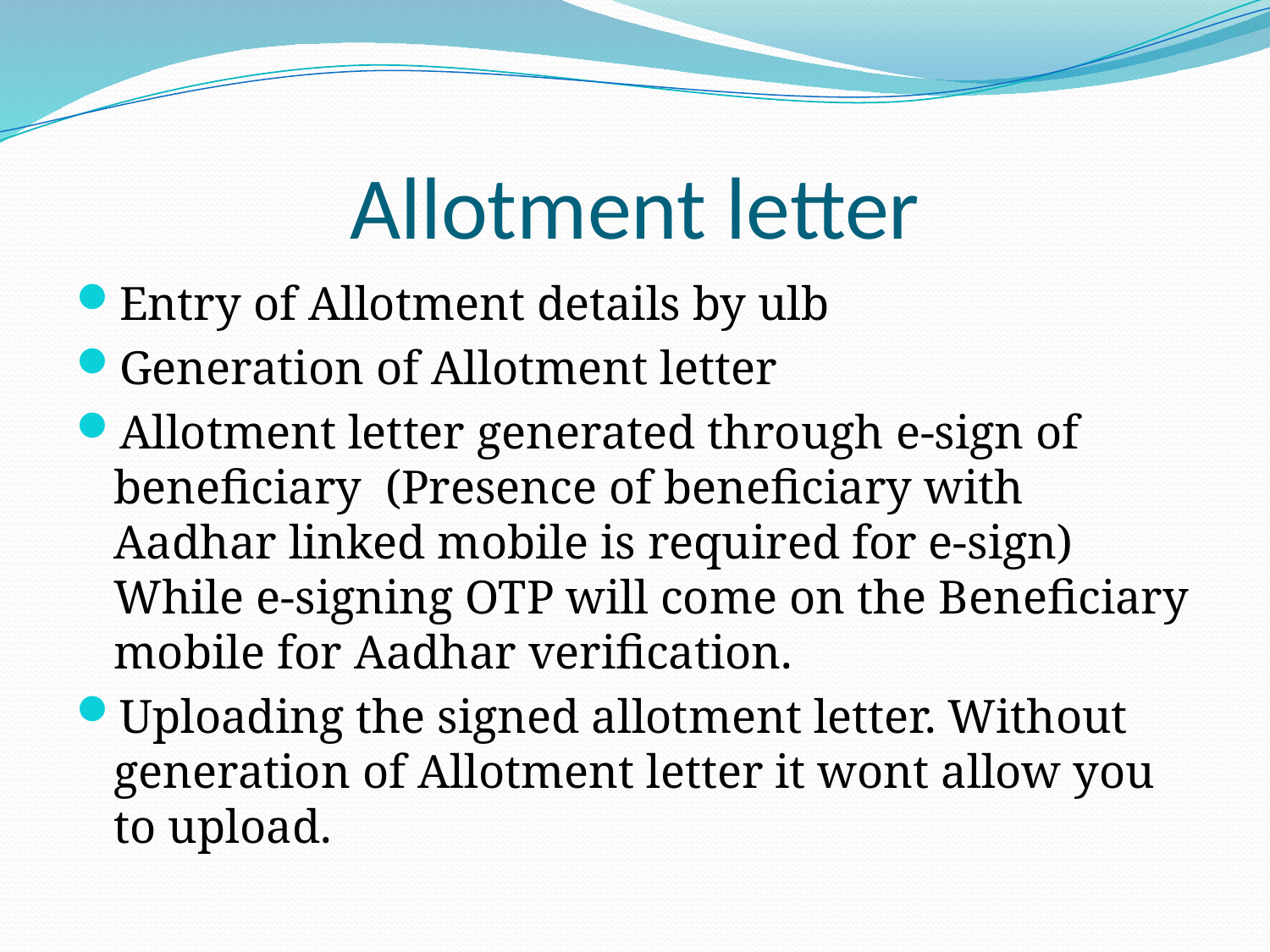

# Allotment letter
Entry of Allotment details by ulb
Generation of Allotment letter
Allotment letter generated through e-sign of  beneficiary  (Presence of beneficiary with Aadhar linked mobile is required for e-sign) While e-signing OTP will come on the Beneficiary mobile for Aadhar verification.
Uploading the signed allotment letter. Without generation of Allotment letter it wont allow you to upload.